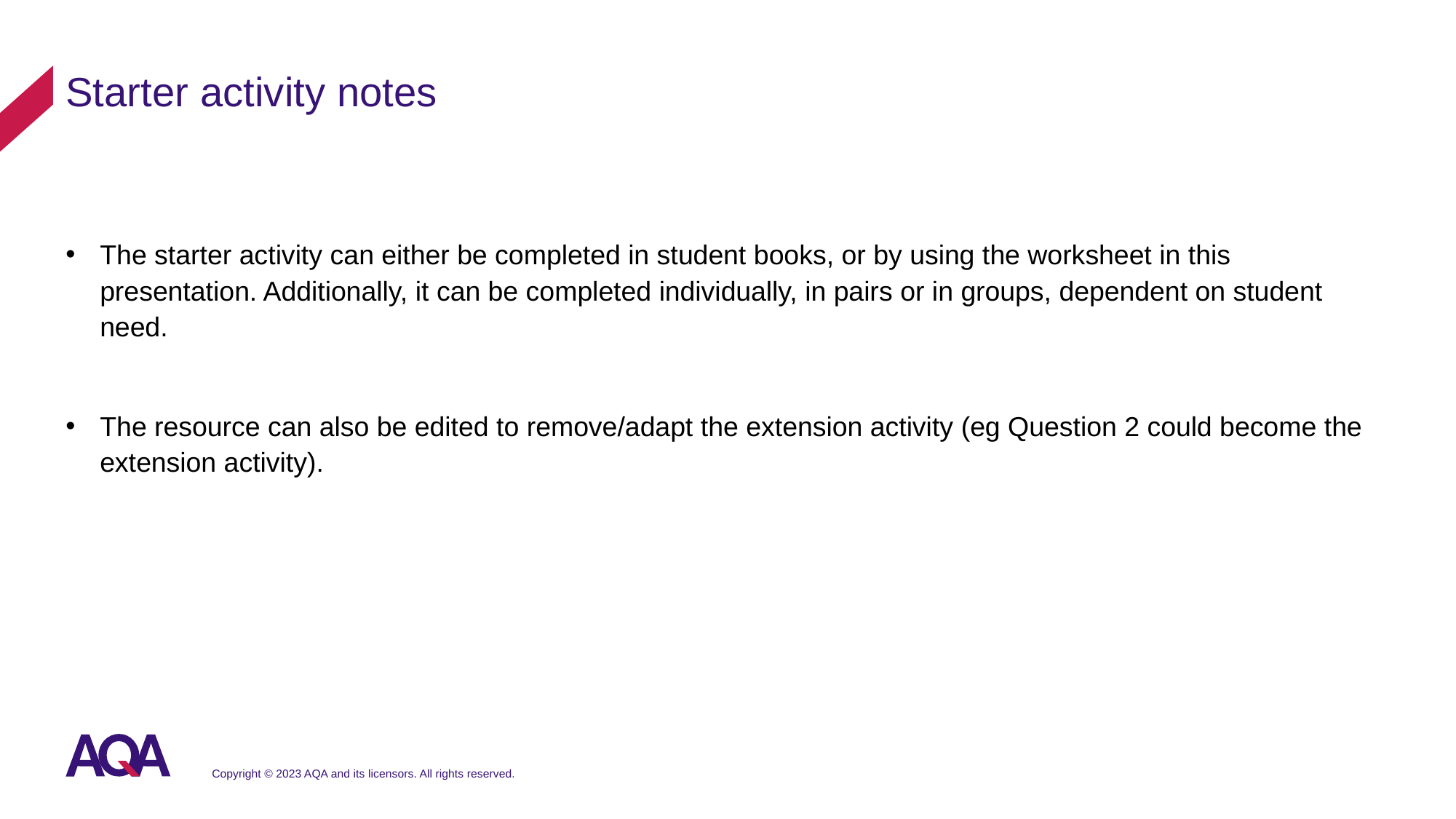

# Starter activity notes
The starter activity can either be completed in student books, or by using the worksheet in this presentation. Additionally, it can be completed individually, in pairs or in groups, dependent on student need.

The resource can also be edited to remove/adapt the extension activity (eg Question 2 could become the extension activity).

Copyright © 2023 AQA and its licensors. All rights reserved.